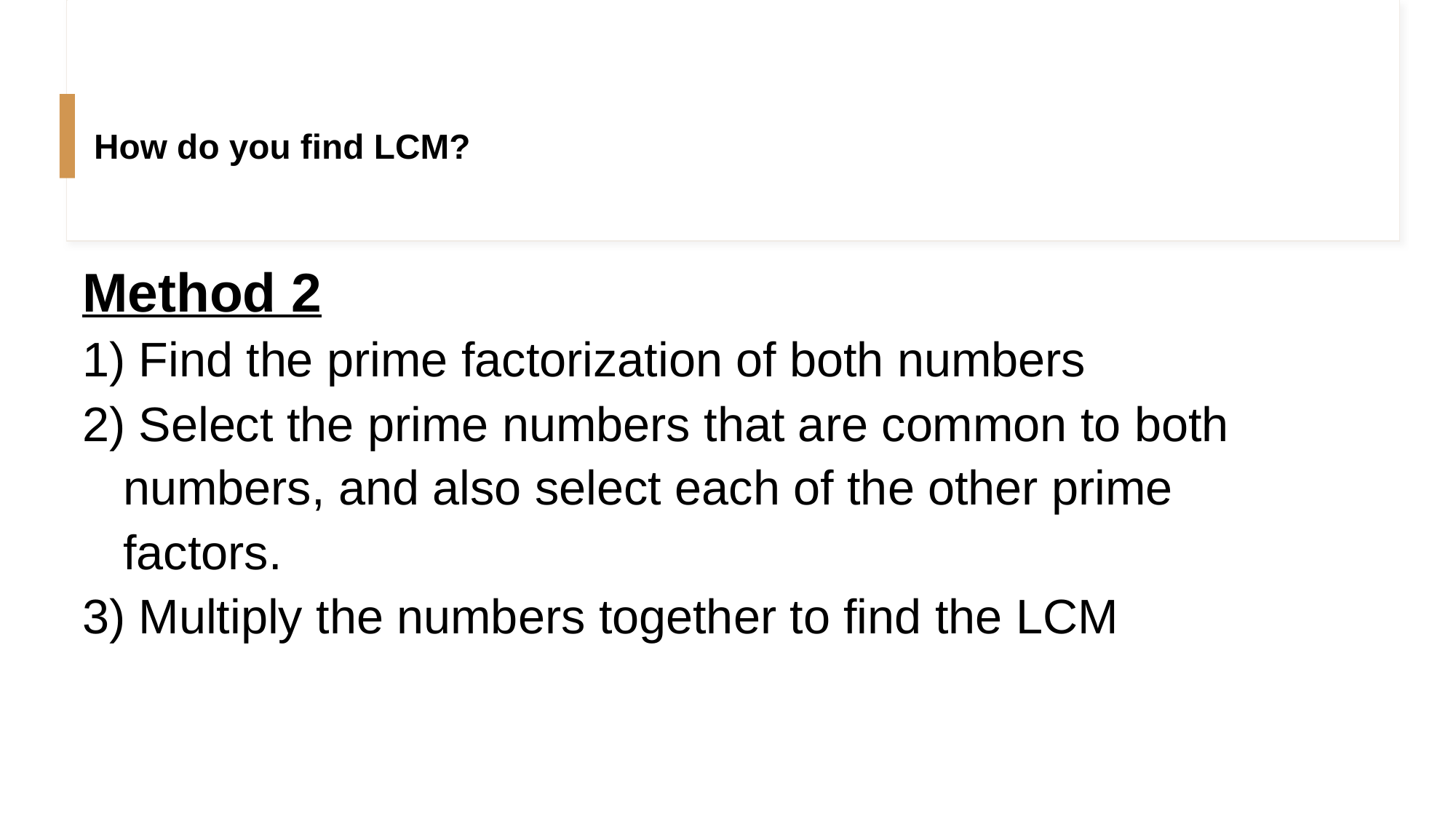

# How do you find LCM?
Method 2
 Find the prime factorization of both numbers
 Select the prime numbers that are common to both numbers, and also select each of the other prime factors.
 Multiply the numbers together to find the LCM